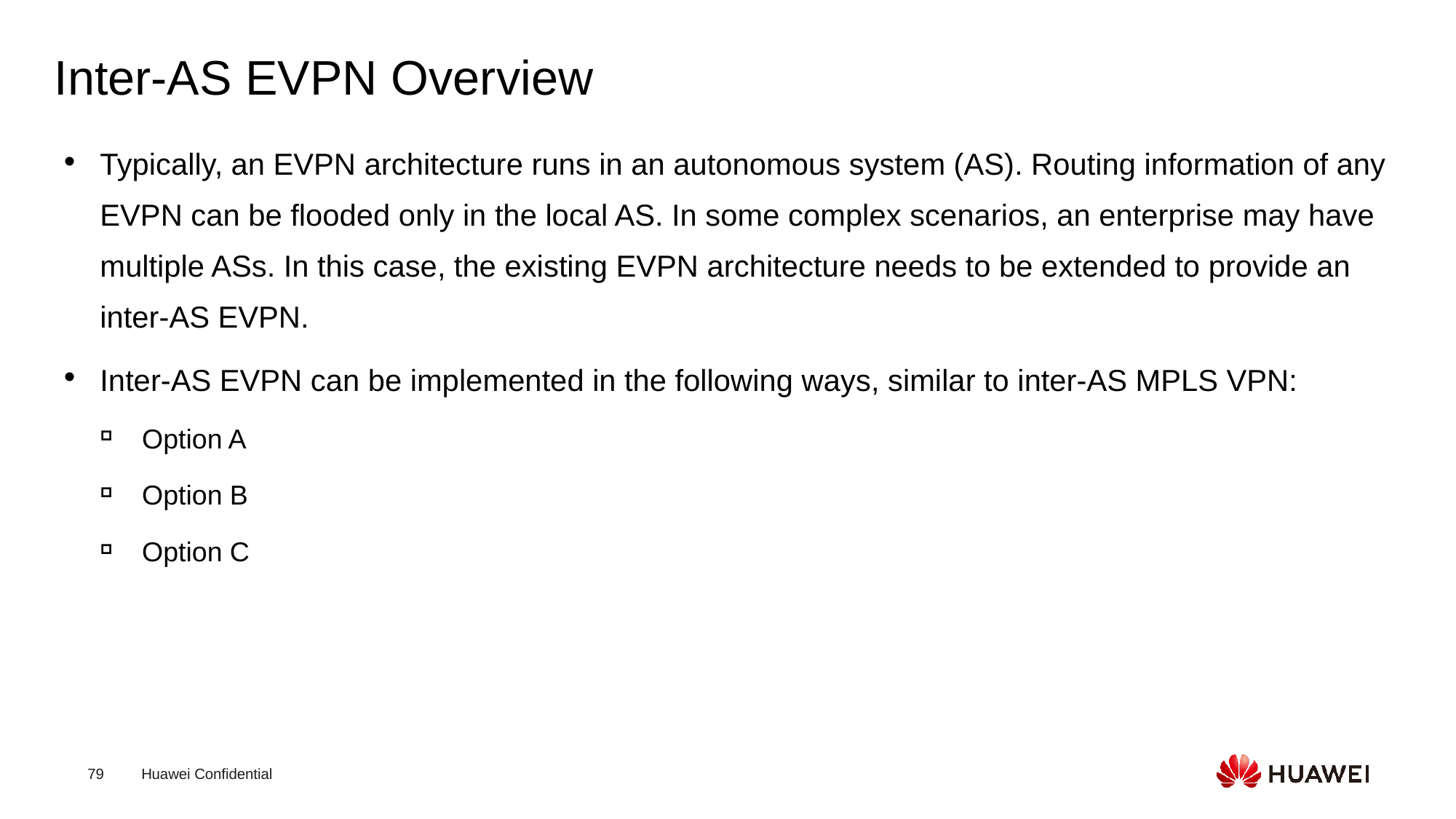

# Inter-AS EVPN Overview
Typically, an EVPN architecture runs in an autonomous system (AS). Routing information of any EVPN can be flooded only in the local AS. In some complex scenarios, an enterprise may have multiple ASs. In this case, the existing EVPN architecture needs to be extended to provide an inter-AS EVPN.
Inter-AS EVPN can be implemented in the following ways, similar to inter-AS MPLS VPN:
Option A
Option B
Option C